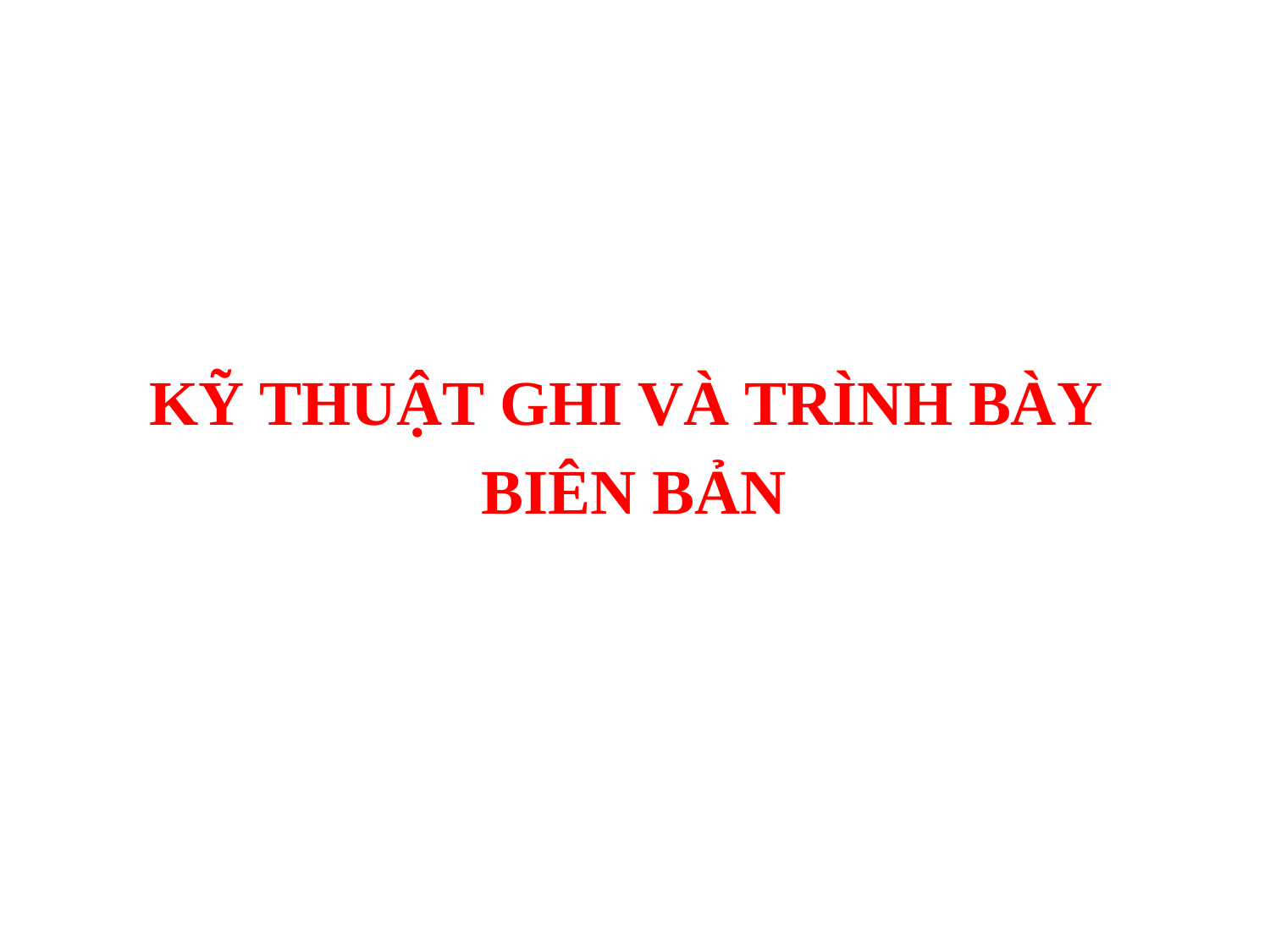

KỸ THUẬT GHI VÀ TRÌNH BÀY
 BIÊN BẢN